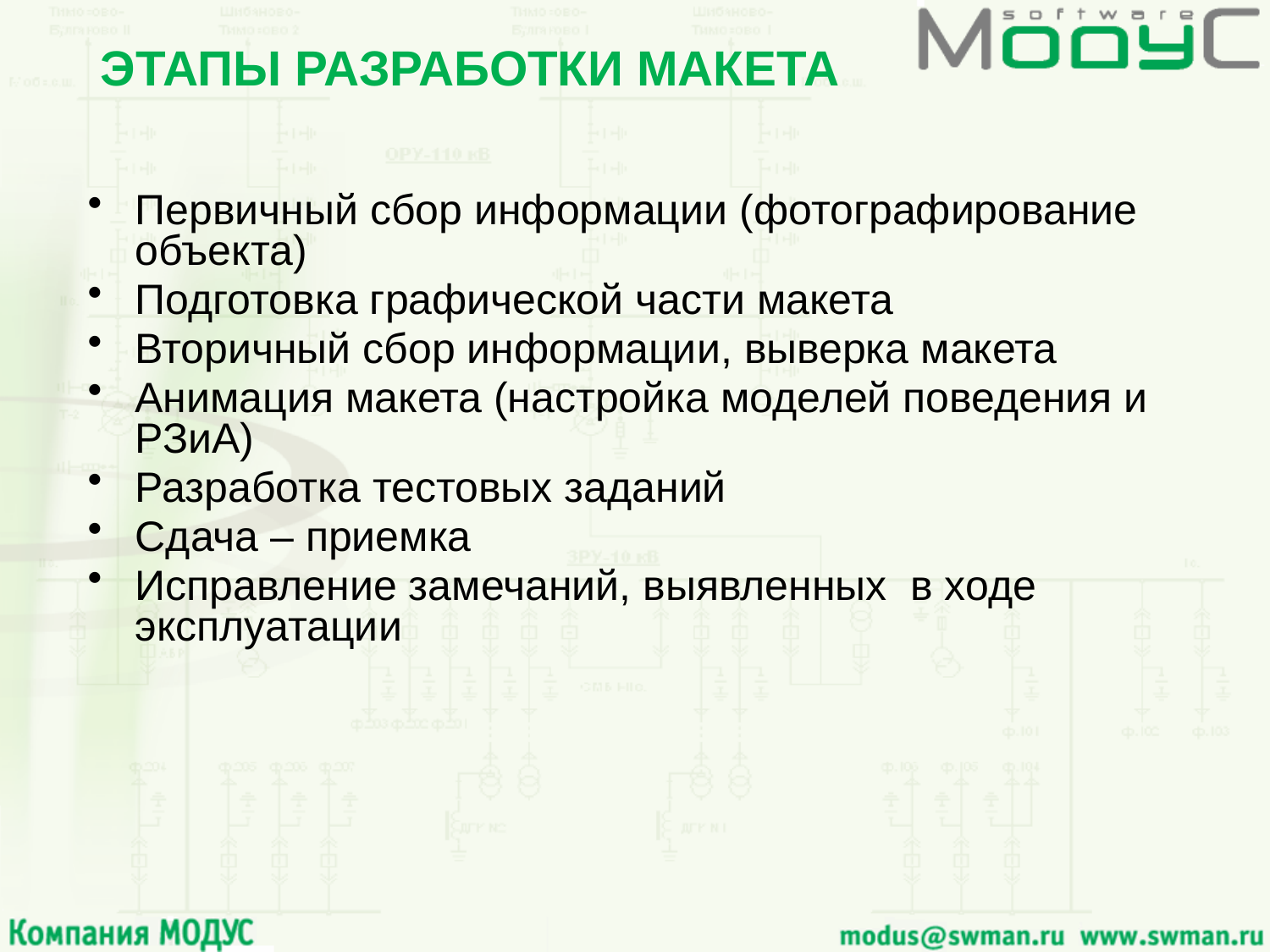

# ЭТАПЫ РАЗРАБОТКИ МАКЕТА
Первичный сбор информации (фотографирование объекта)
Подготовка графической части макета
Вторичный сбор информации, выверка макета
Анимация макета (настройка моделей поведения и РЗиА)
Разработка тестовых заданий
Сдача – приемка
Исправление замечаний, выявленных  в ходе эксплуатации